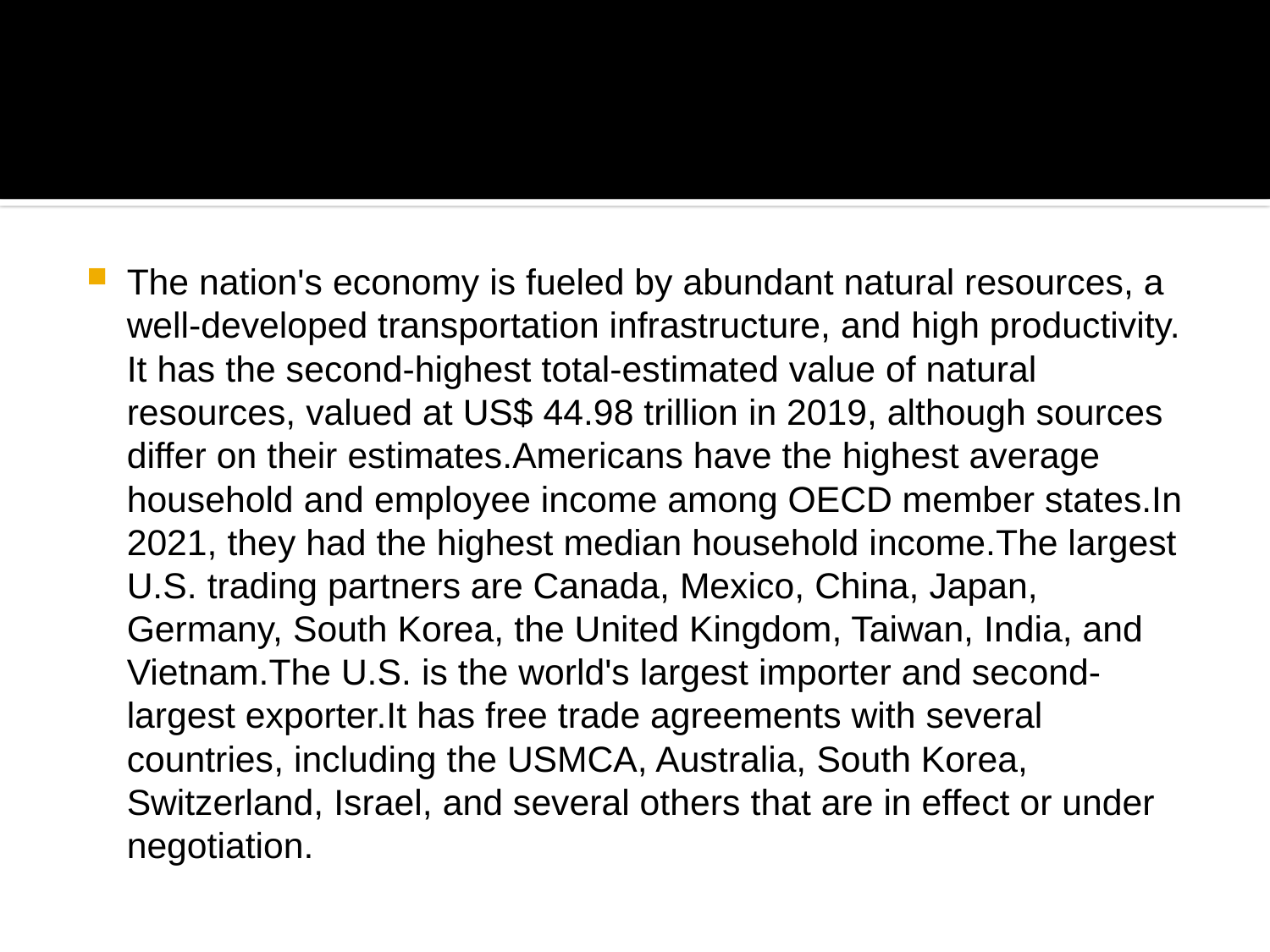

#
The nation's economy is fueled by abundant natural resources, a well-developed transportation infrastructure, and high productivity. It has the second-highest total-estimated value of natural resources, valued at US$ 44.98 trillion in 2019, although sources differ on their estimates.Americans have the highest average household and employee income among OECD member states.In 2021, they had the highest median household income.The largest U.S. trading partners are Canada, Mexico, China, Japan, Germany, South Korea, the United Kingdom, Taiwan, India, and Vietnam.The U.S. is the world's largest importer and second-largest exporter.It has free trade agreements with several countries, including the USMCA, Australia, South Korea, Switzerland, Israel, and several others that are in effect or under negotiation.